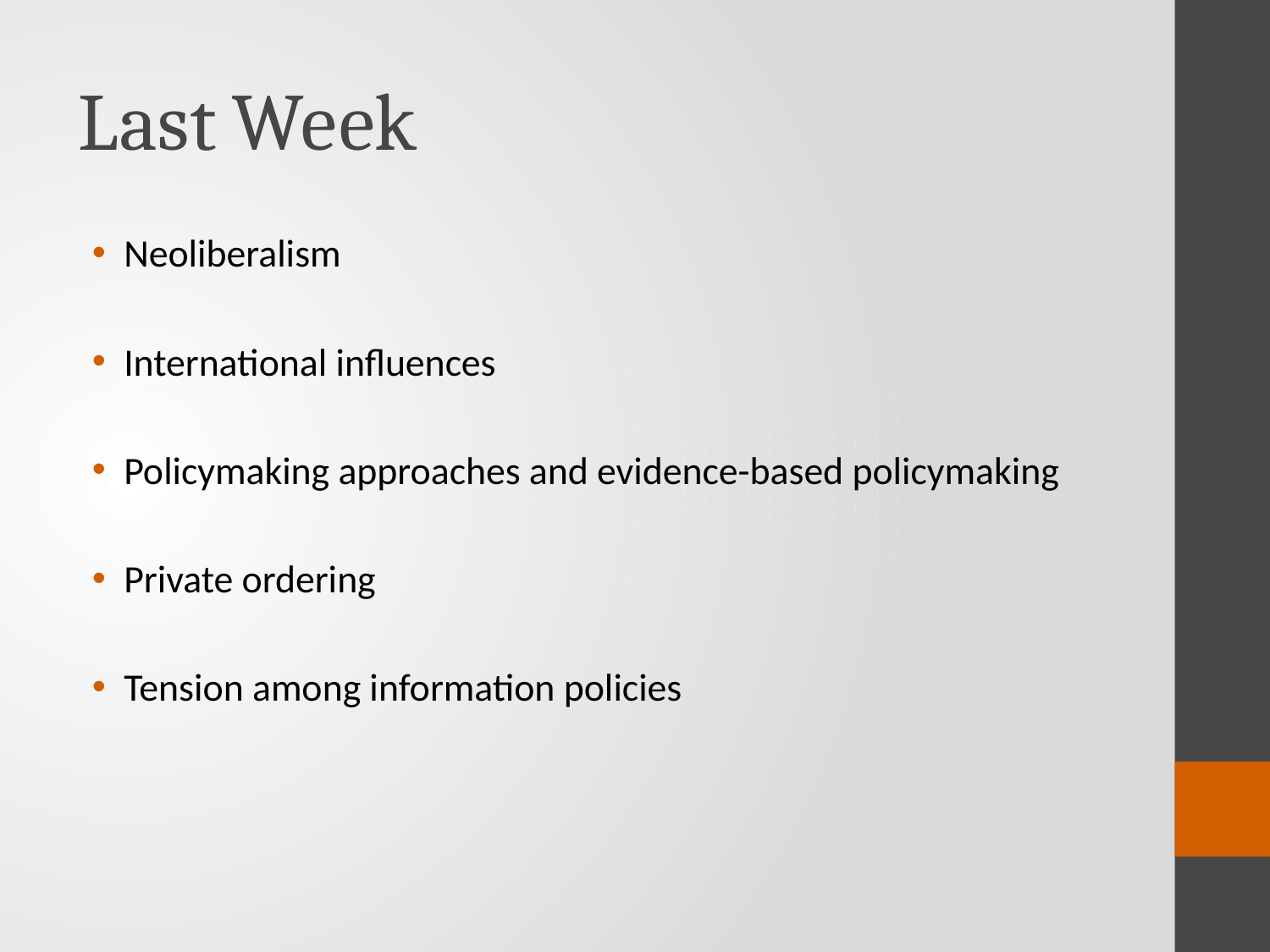

# Last Week
Neoliberalism

International influences

Policymaking approaches and evidence-based policymaking

Private ordering

Tension among information policies